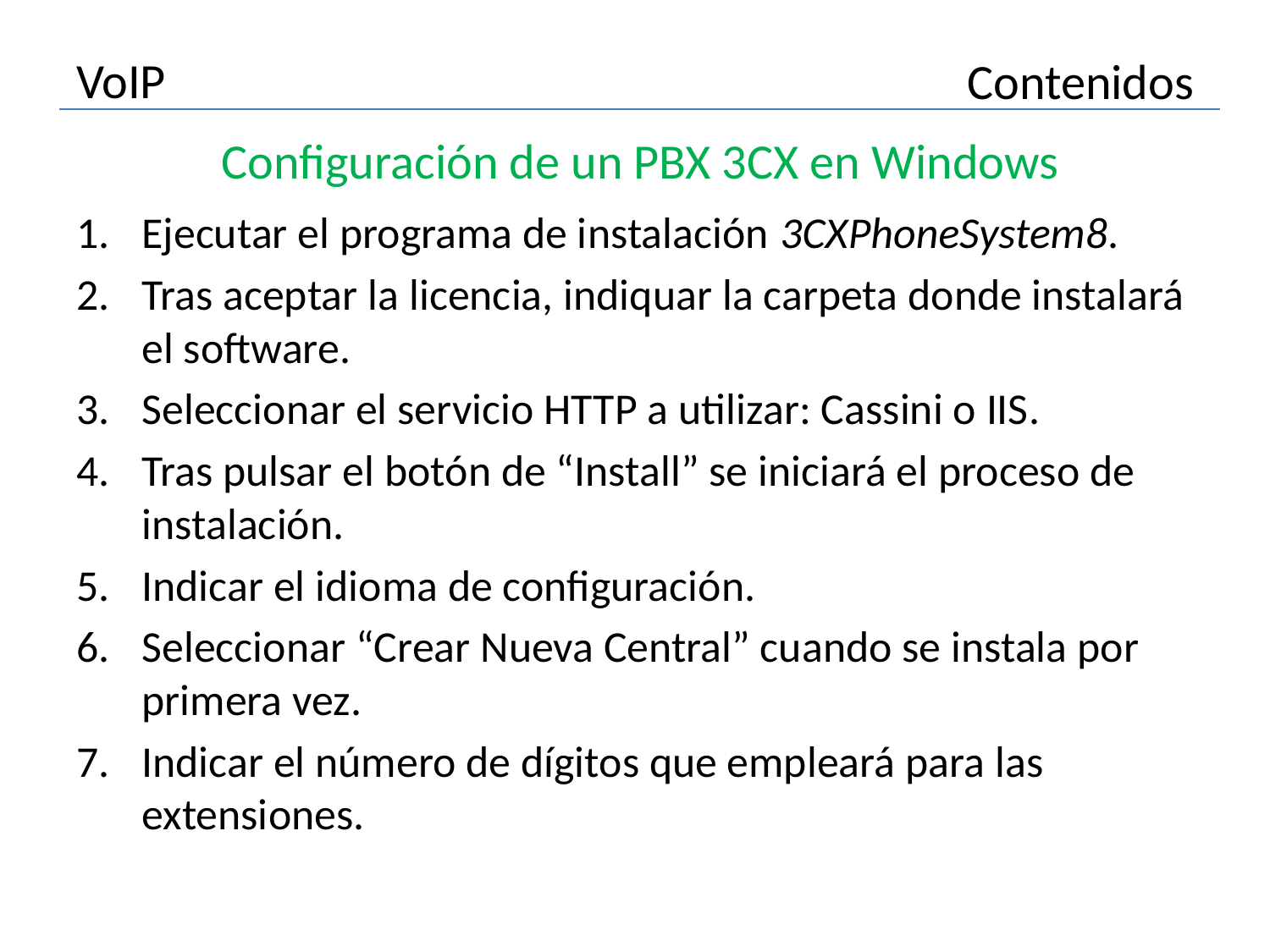

# VoIP
Contenidos
Configuración de un PBX 3CX en Windows
Ejecutar el programa de instalación 3CXPhoneSystem8.
Tras aceptar la licencia, indiquar la carpeta donde instalará el software.
Seleccionar el servicio HTTP a utilizar: Cassini o IIS.
Tras pulsar el botón de “Install” se iniciará el proceso de instalación.
Indicar el idioma de configuración.
Seleccionar “Crear Nueva Central” cuando se instala por primera vez.
Indicar el número de dígitos que empleará para las extensiones.